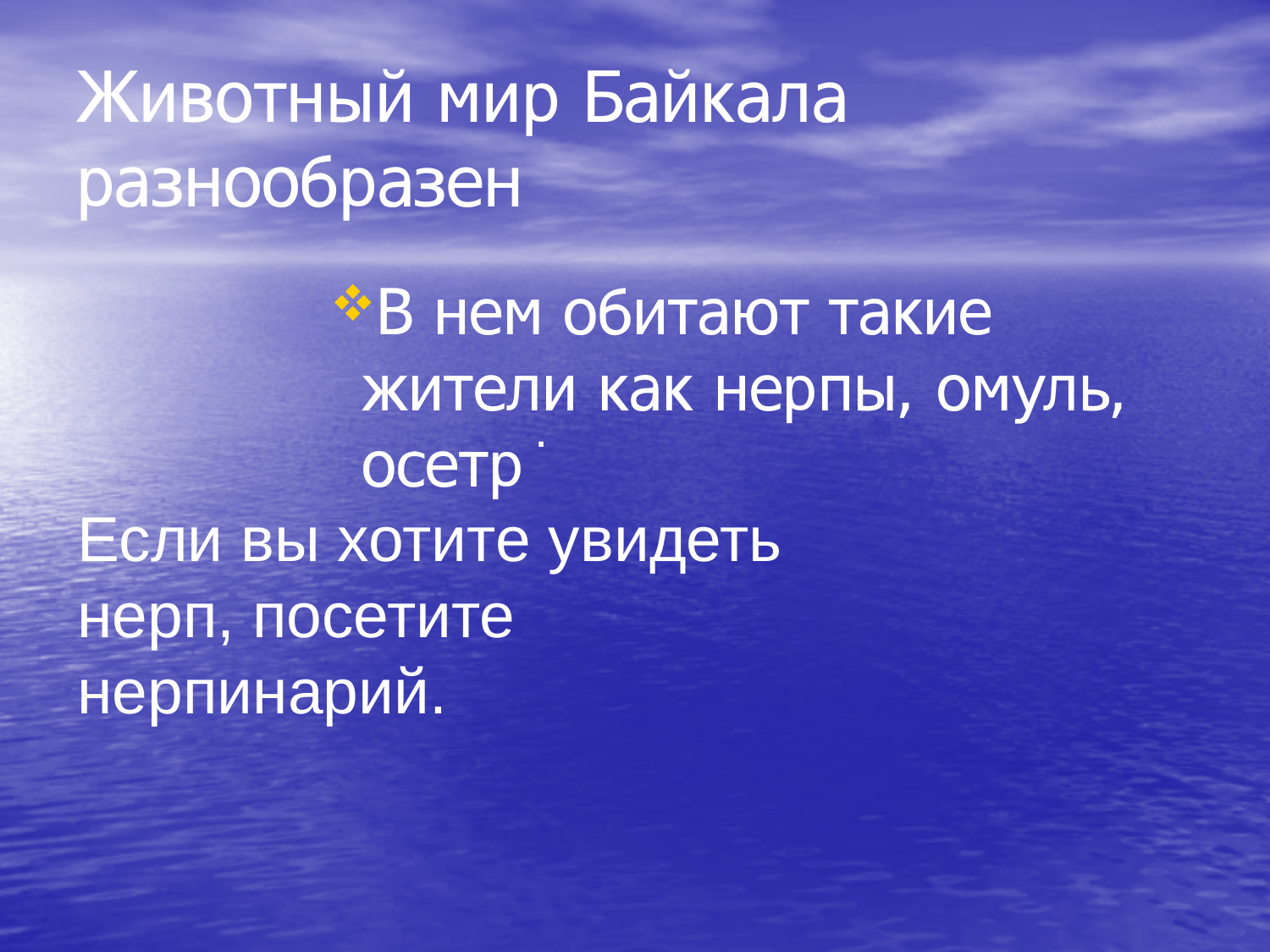

# Животный мир Байкала разнообразен
В нем обитают такие жители как нерпы, омуль, осетр
.

Если вы хотите увидеть нерп, посетите нерпинарий.